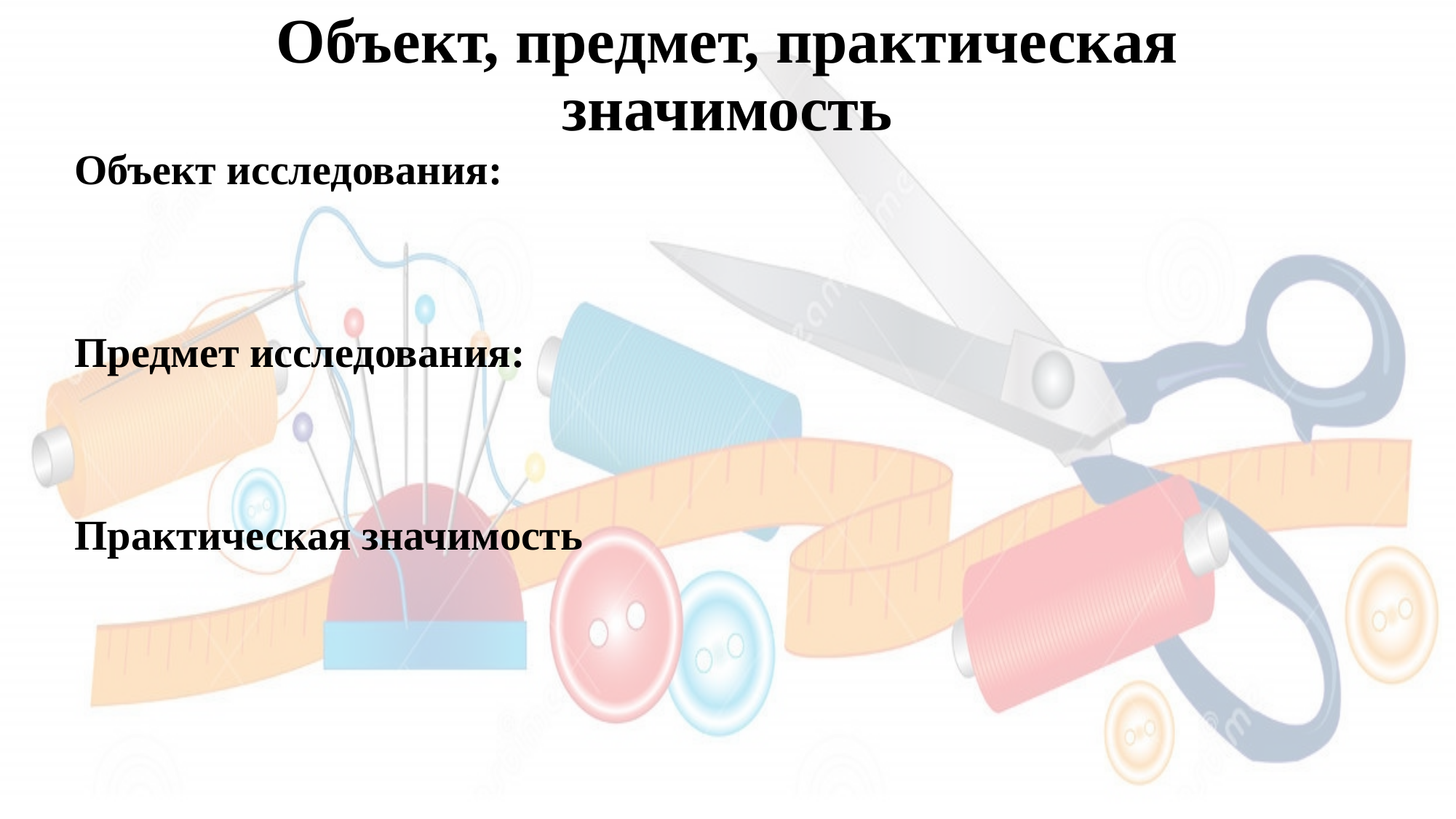

# Объект, предмет, практическая значимость
Объект исследования:

Предмет исследования:

Практическая значимость